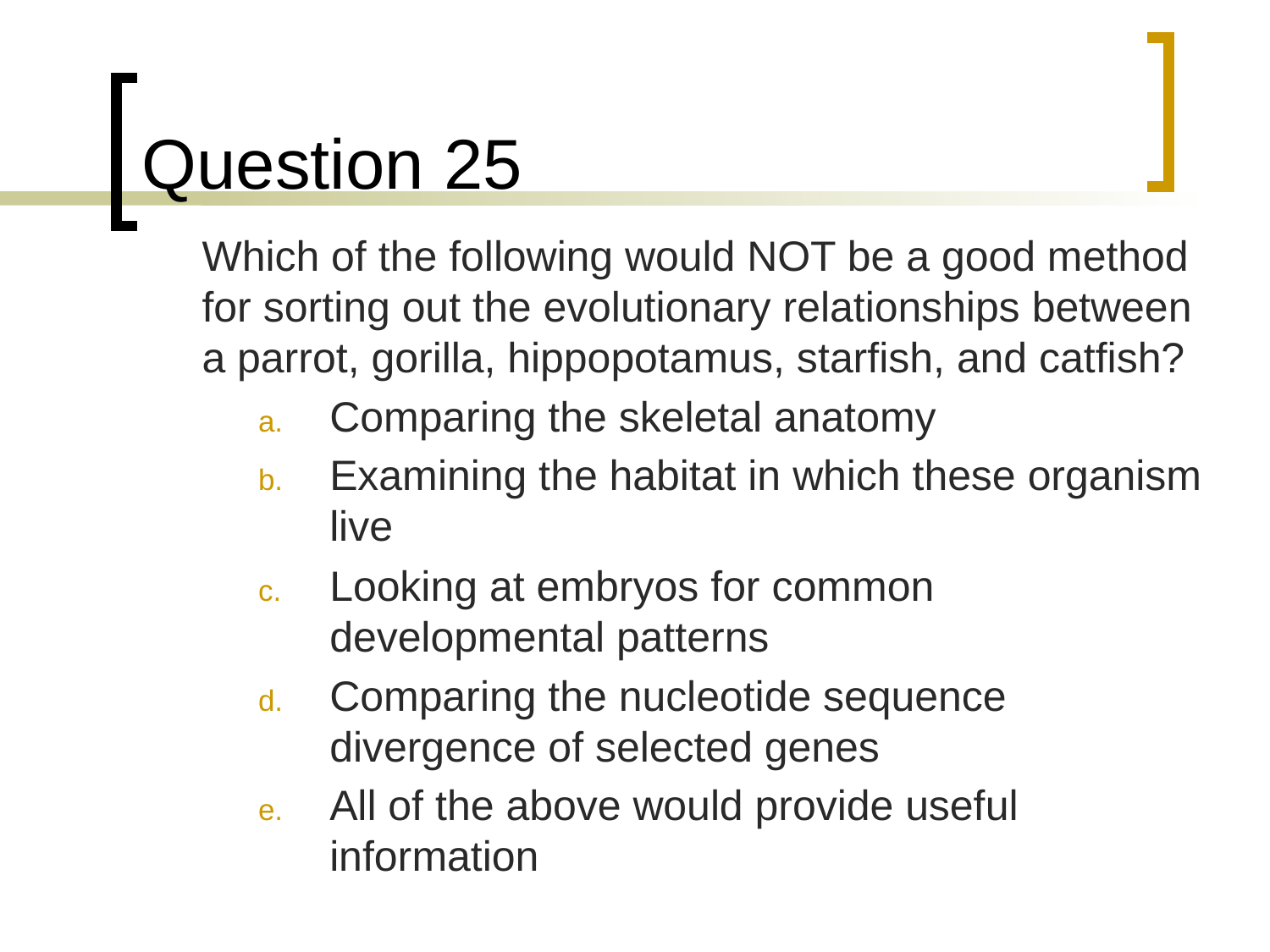

# Question 25
	Which of the following would NOT be a good method for sorting out the evolutionary relationships between a parrot, gorilla, hippopotamus, starfish, and catfish?
Comparing the skeletal anatomy
Examining the habitat in which these organism live
Looking at embryos for common developmental patterns
Comparing the nucleotide sequence divergence of selected genes
All of the above would provide useful information